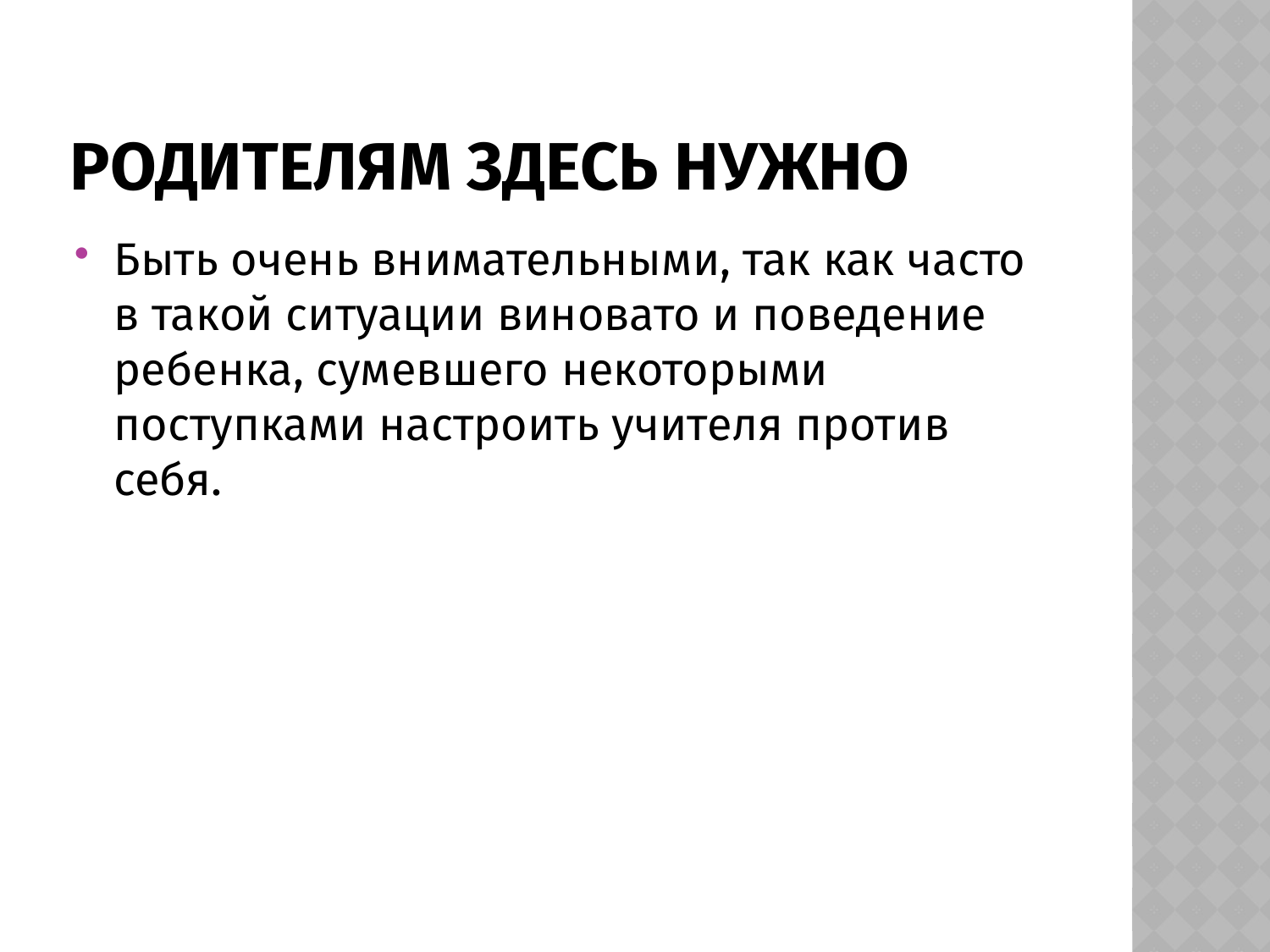

# Родителям здесь нужно
Быть очень внимательными, так как часто в такой ситуации виновато и поведение ребенка, сумевшего некоторыми поступками настроить учителя против себя.